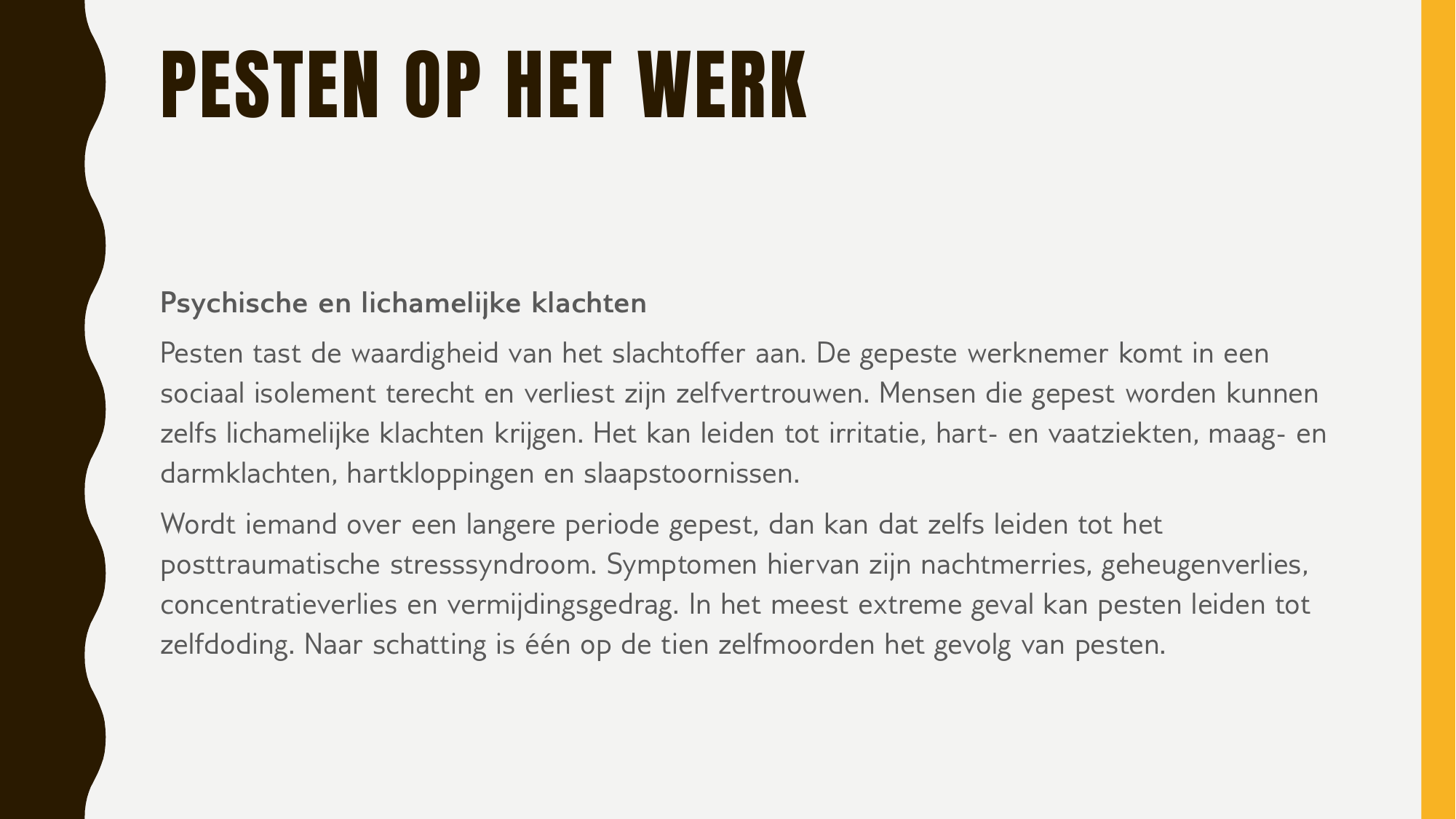

# Pesten op het werk
Psychische en lichamelijke klachten
Pesten tast de waardigheid van het slachtoffer aan. De gepeste werknemer komt in een sociaal isolement terecht en verliest zijn zelfvertrouwen. Mensen die gepest worden kunnen zelfs lichamelijke klachten krijgen. Het kan leiden tot irritatie, hart- en vaatziekten, maag- en darmklachten, hartkloppingen en slaapstoornissen.
Wordt iemand over een langere periode gepest, dan kan dat zelfs leiden tot het posttraumatische stresssyndroom. Symptomen hiervan zijn nachtmerries, geheugenverlies, concentratieverlies en vermijdingsgedrag. In het meest extreme geval kan pesten leiden tot zelfdoding. Naar schatting is één op de tien zelfmoorden het gevolg van pesten.